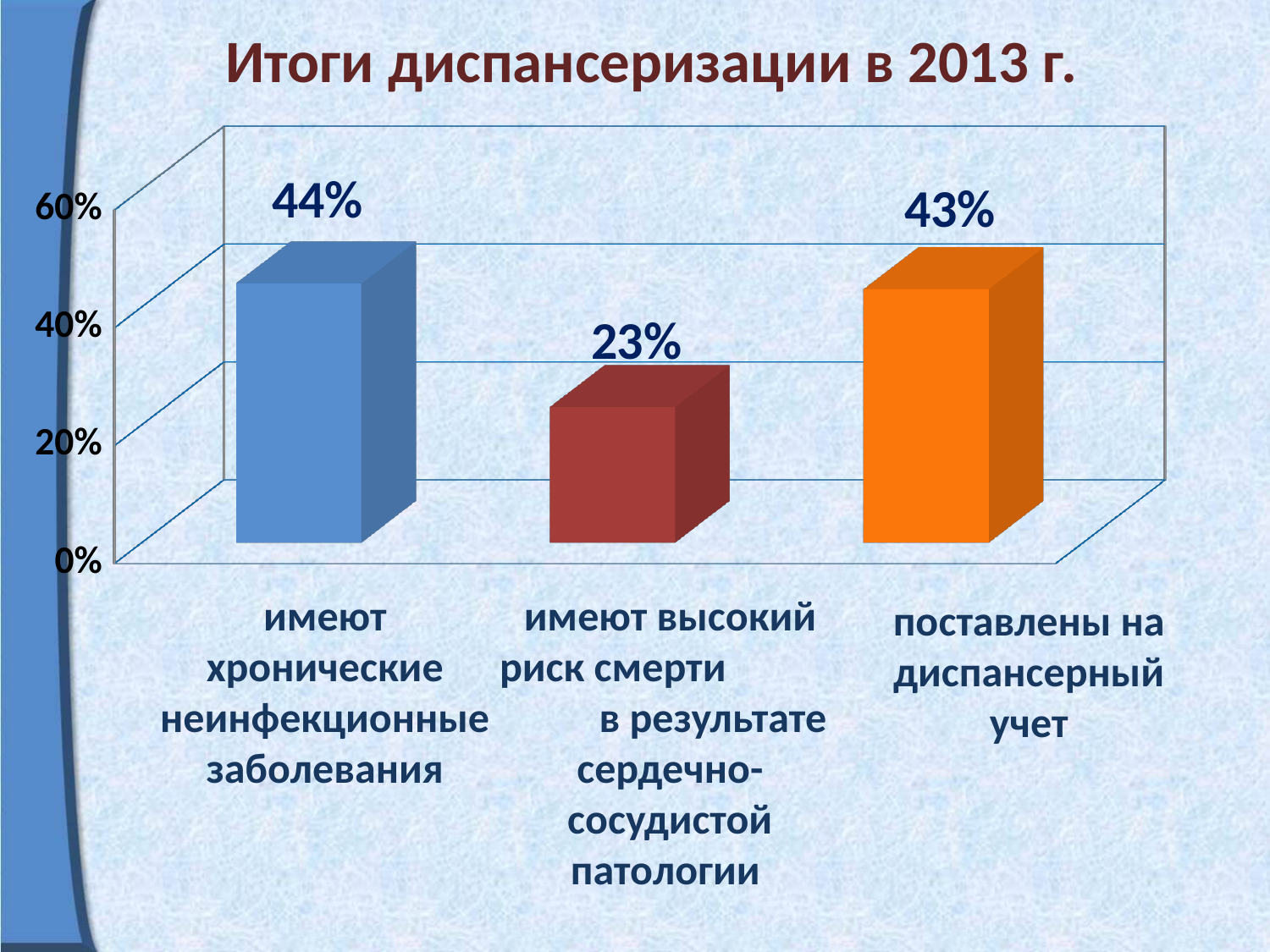

Итоги диспансеризации в 2013 г.

[unsupported chart]

имеют хронические неинфекционные заболевания
имеют высокий риск смерти                      в результате сердечно-сосудистой патологии
поставлены на диспансерный учет